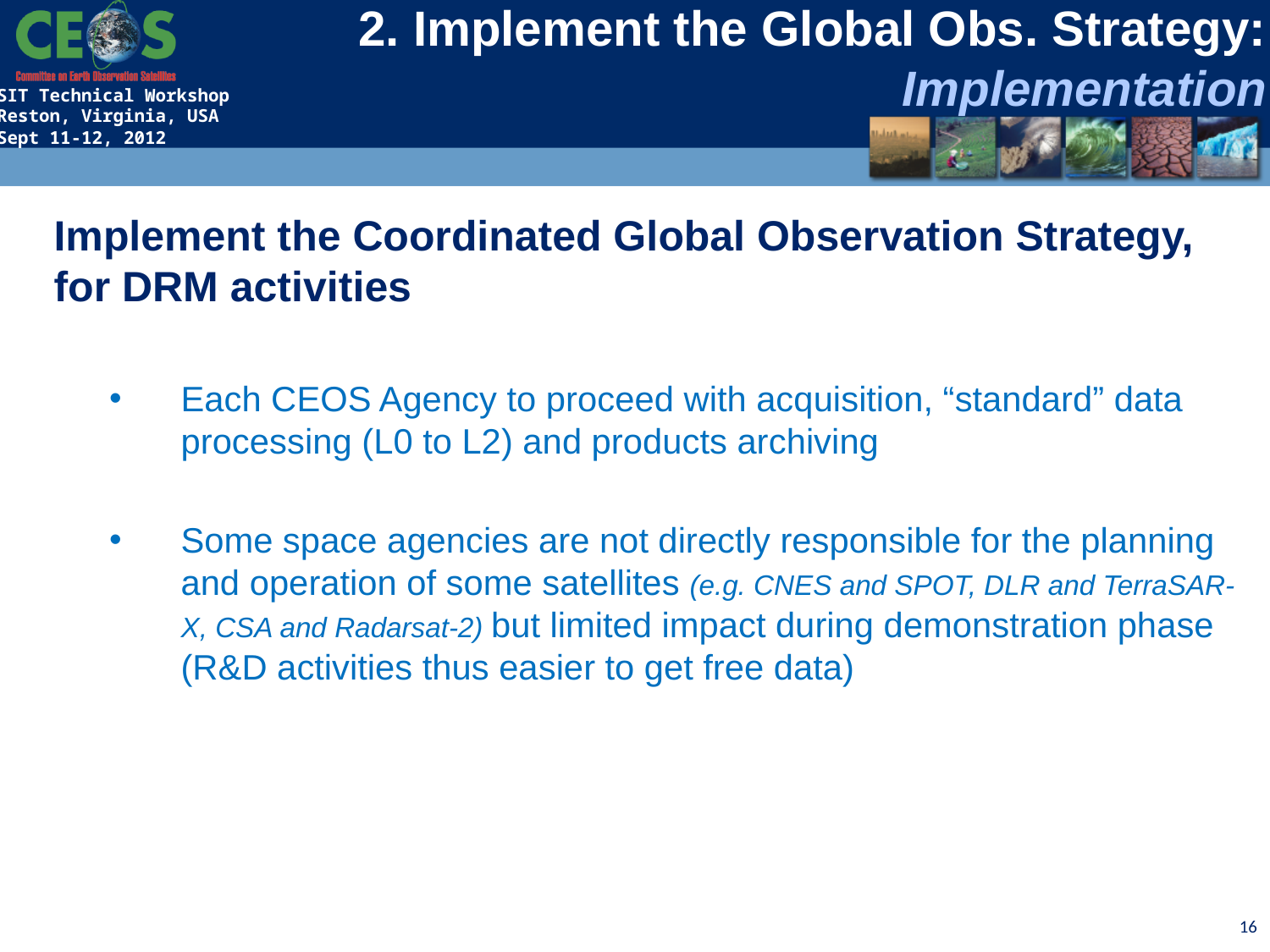

2. Implement the Global Obs. Strategy: Implementation
Implement the Coordinated Global Observation Strategy, for DRM activities

Each CEOS Agency to proceed with acquisition, “standard” data processing (L0 to L2) and products archiving

Some space agencies are not directly responsible for the planning and operation of some satellites (e.g. CNES and SPOT, DLR and TerraSAR-X, CSA and Radarsat-2) but limited impact during demonstration phase (R&D activities thus easier to get free data)

16